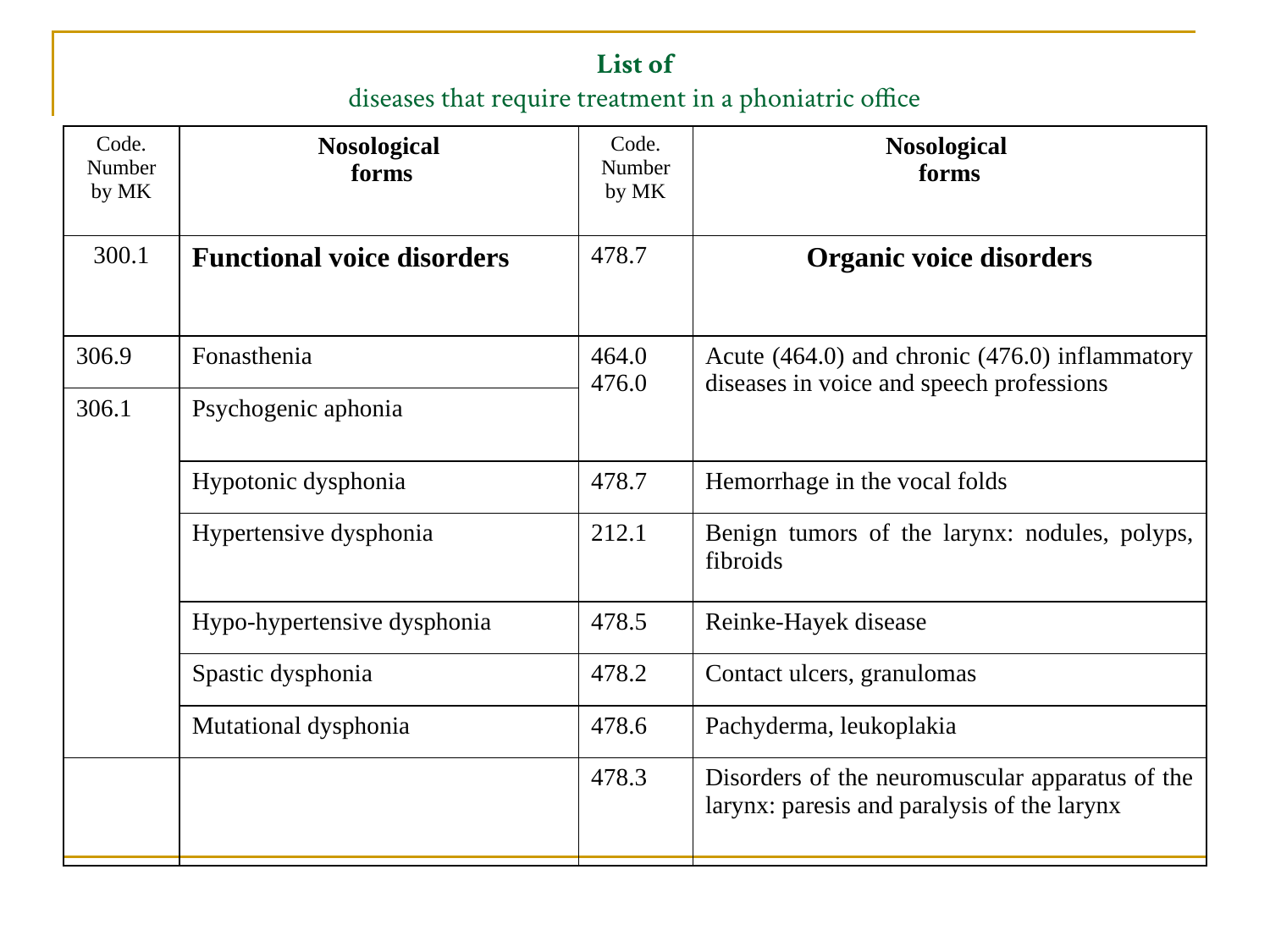

List of
 diseases that require treatment in a phoniatric office
| Code. Number by MK | Nosological forms | Code. Number by MK | Nosological forms |
| --- | --- | --- | --- |
| 300.1 | Functional voice disorders | 478.7 | Organic voice disorders |
| 306.9 | Fonasthenia | 464.0 476.0 | Acute (464.0) and chronic (476.0) inflammatory diseases in voice and speech professions |
| 306.1 | Psychogenic aphonia |  |  |
|  | Hypotonic dysphonia | 478.7 | Hemorrhage in the vocal folds |
|  | Hypertensive dysphonia | 212.1 | Benign tumors of the larynx: nodules, polyps, fibroids |
|  | Hypo-hypertensive dysphonia | 478.5 | Reinke-Hayek disease |
|  | Spastic dysphonia | 478.2 | Contact ulcers, granulomas |
|  | Mutational dysphonia | 478.6 | Pachyderma, leukoplakia |
|  |  | 478.3 | Disorders of the neuromuscular apparatus of the larynx: paresis and paralysis of the larynx |